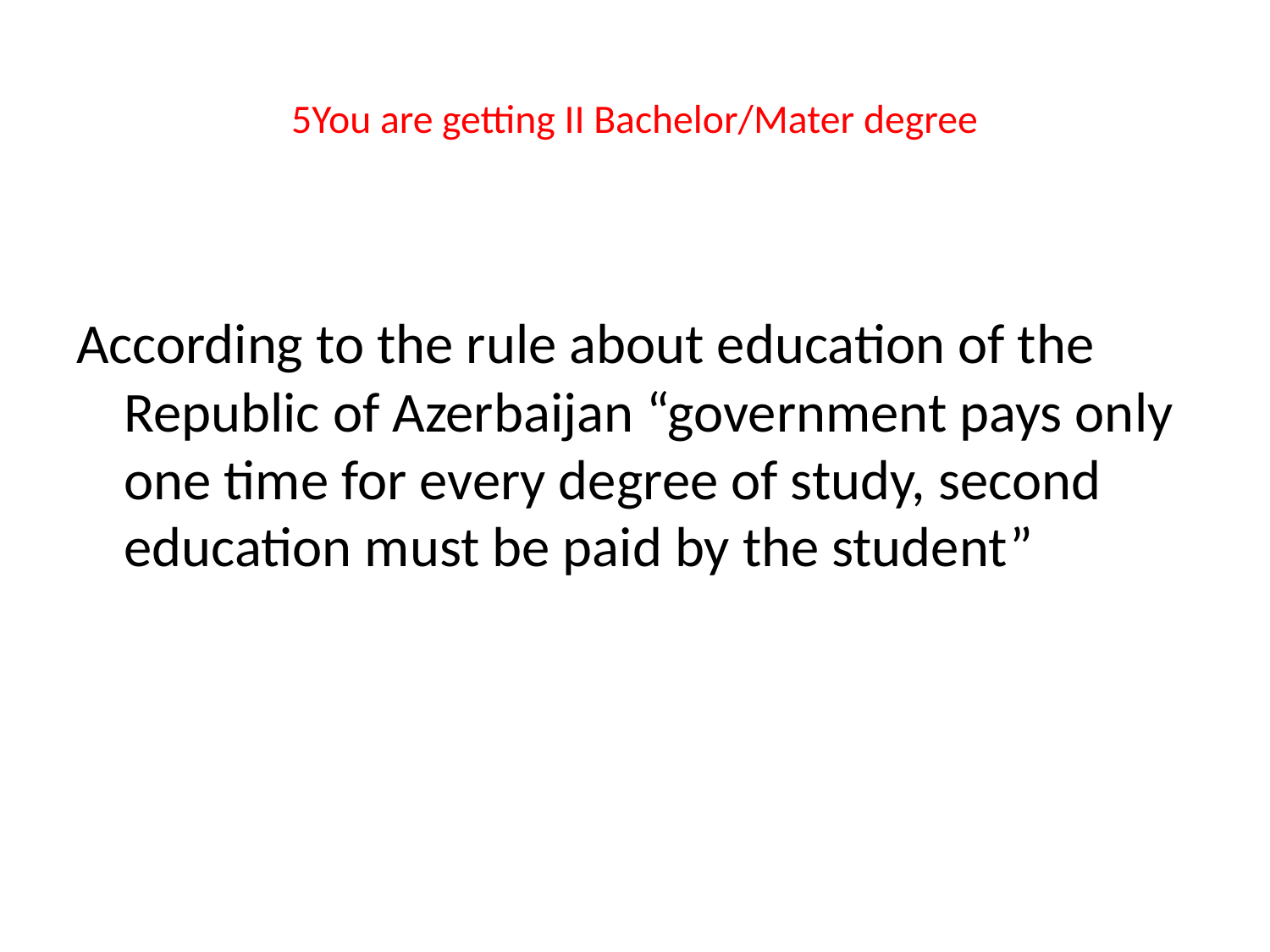

# 5You are getting II Bachelor/Mater degree

According to the rule about education of the Republic of Azerbaijan “government pays only one time for every degree of study, second education must be paid by the student”